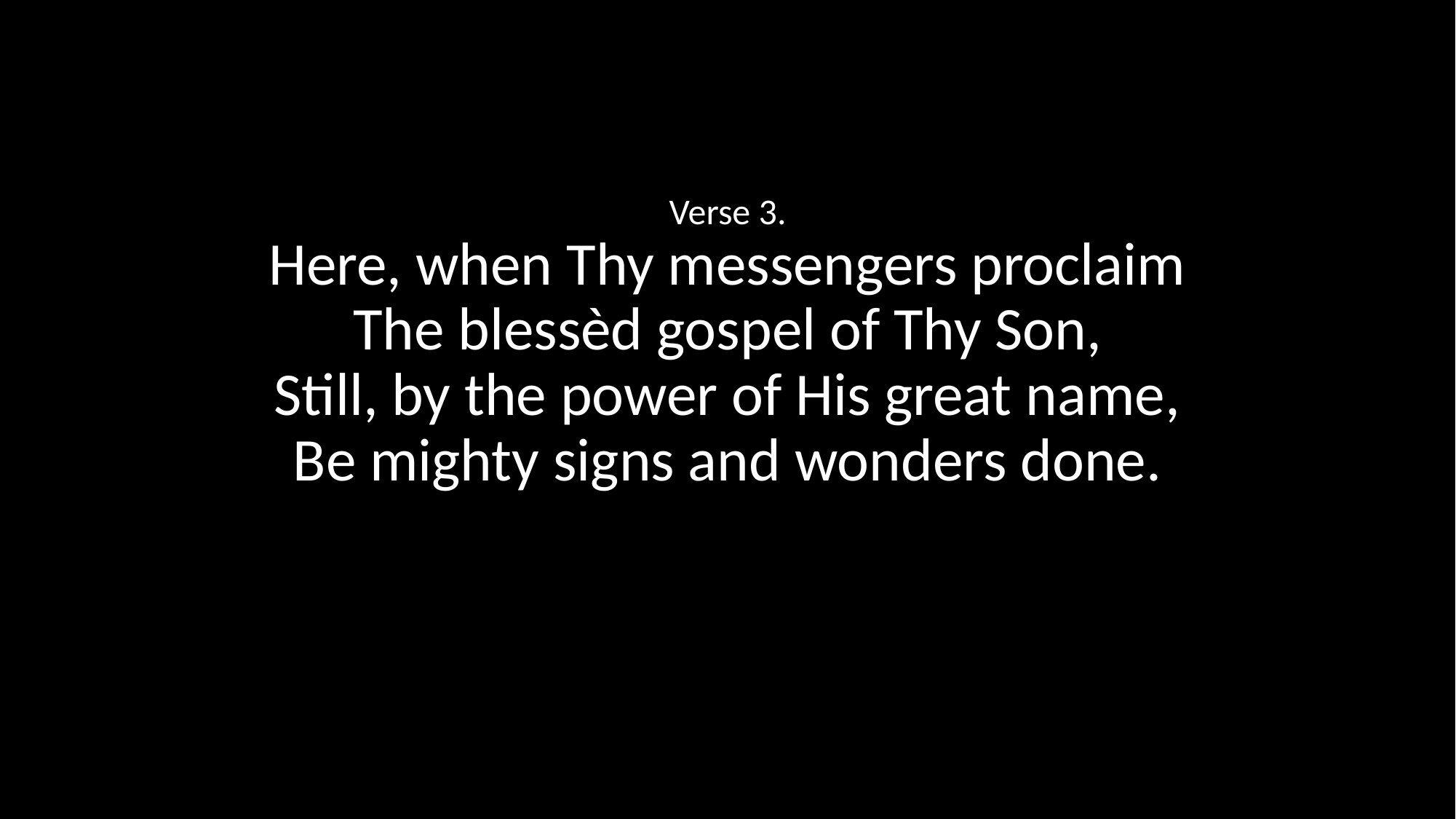

Verse 3.
Here, when Thy messengers proclaim
The blessèd gospel of Thy Son,
Still, by the power of His great name,
Be mighty signs and wonders done.